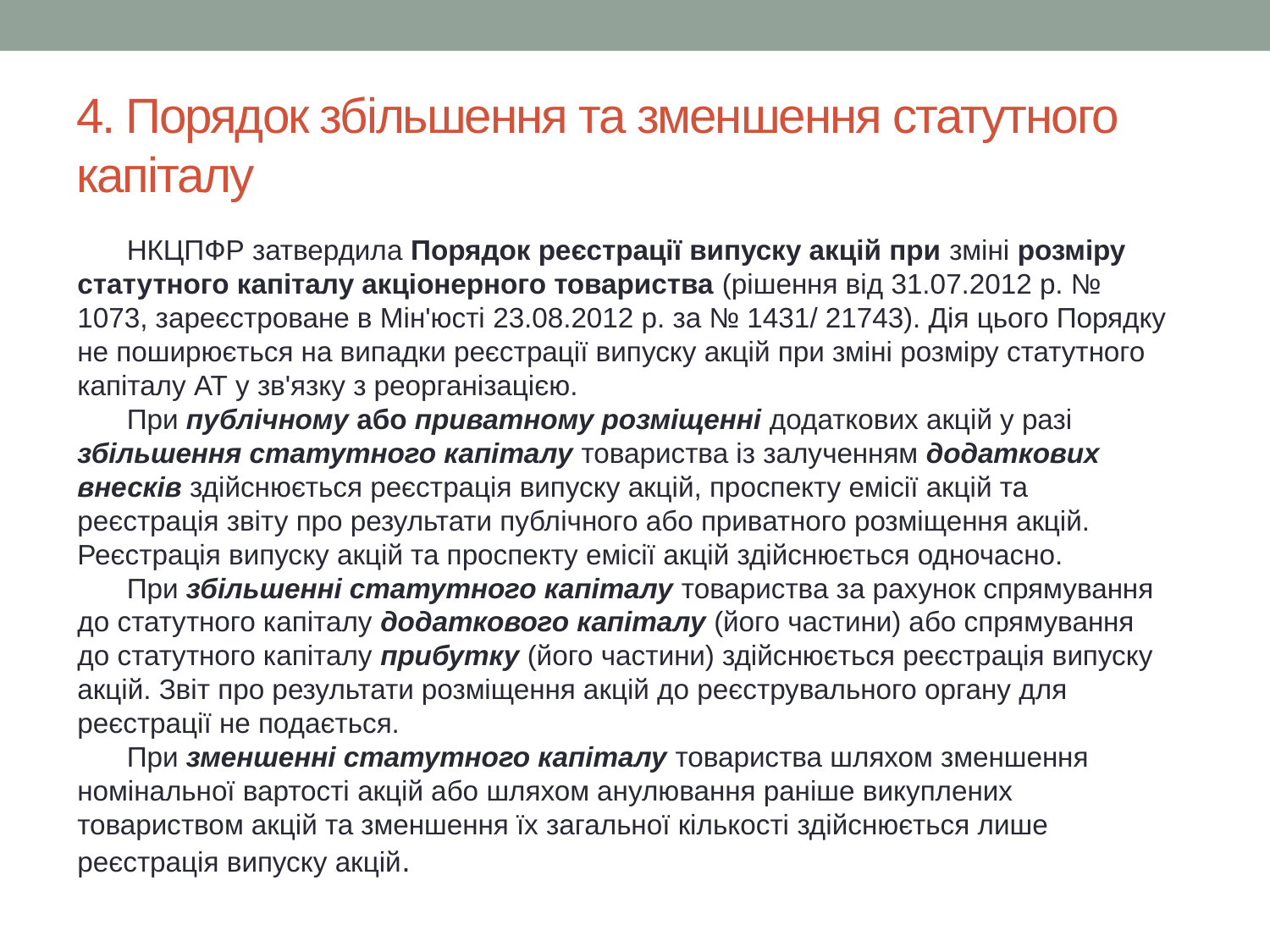

# 4. Порядок збільшення та зменшення статутного капіталу
НКЦПФР затвердила Порядок реєстрації випуску акцій при зміні розміру статутного капіталу акціонерного товариства (рішення від 31.07.2012 р. № 1073, зареєстроване в Мін'юсті 23.08.2012 р. за № 1431/ 21743). Дія цього Порядку не поширюється на випадки реєстрації випуску акцій при зміні розміру статутного капіталу АТ у зв'язку з реорганізацією.
При публічному або приватному розміщенні додаткових акцій у разі збільшення статутного капіталу товариства із залученням додаткових внесків здійснюється реєстрація випуску акцій, проспекту емісії акцій та реєстрація звіту про результати публічного або приватного розміщення акцій. Реєстрація випуску акцій та проспекту емісії акцій здійснюється одночасно.
При збільшенні статутного капіталу товариства за рахунок спрямування до статутного капіталу додаткового капіталу (його частини) або спрямування до статутного капіталу прибутку (його частини) здійснюється реєстрація випуску акцій. Звіт про результати розміщення акцій до реєструвального органу для реєстрації не подається.
При зменшенні статутного капіталу товариства шляхом зменшення номінальної вартості акцій або шляхом анулювання раніше викуплених товариством акцій та зменшення їх загальної кількості здійснюється лише реєстрація випуску акцій.